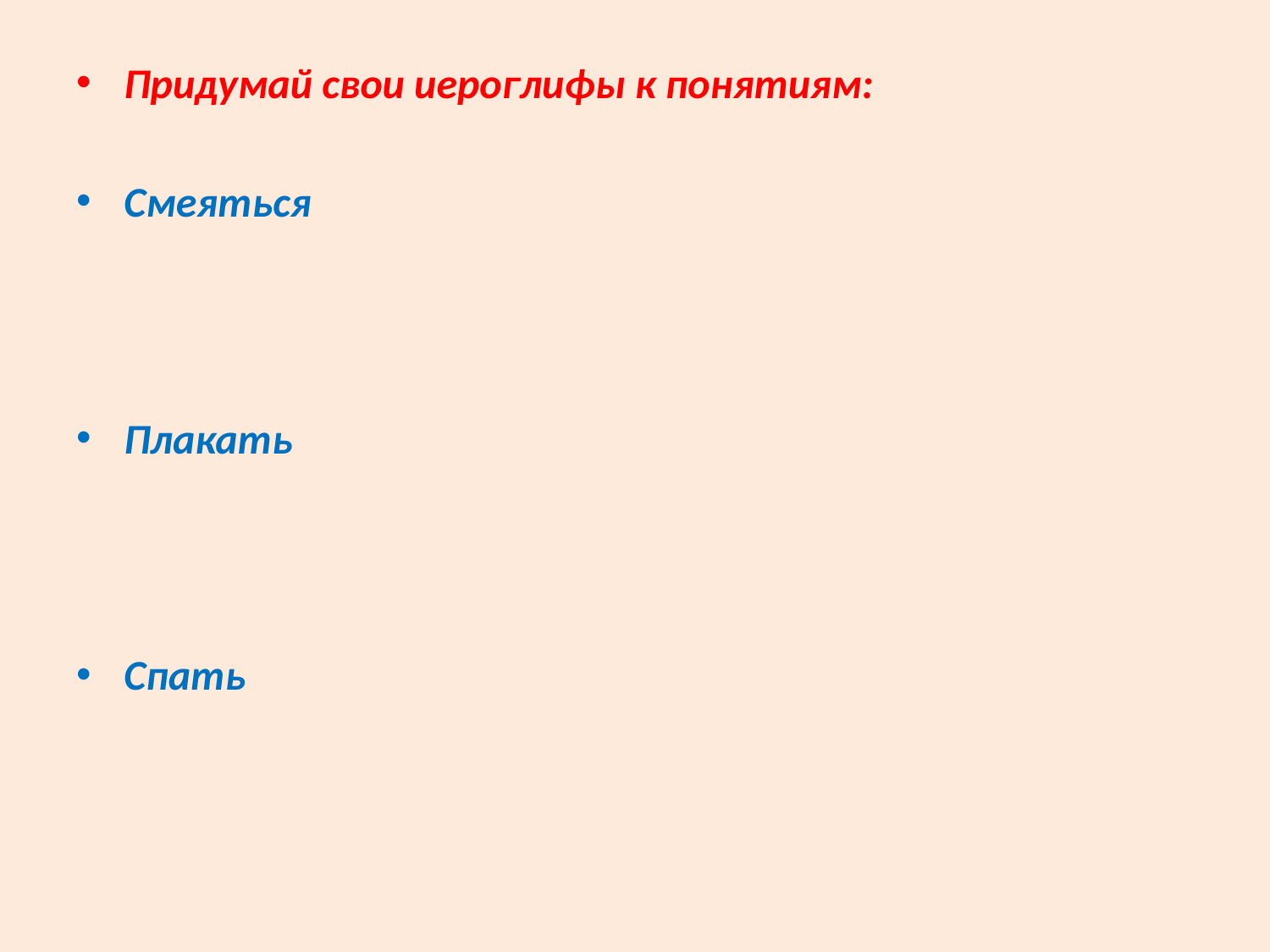

Придумай свои иероглифы к понятиям:

Смеяться

Плакать

Спать